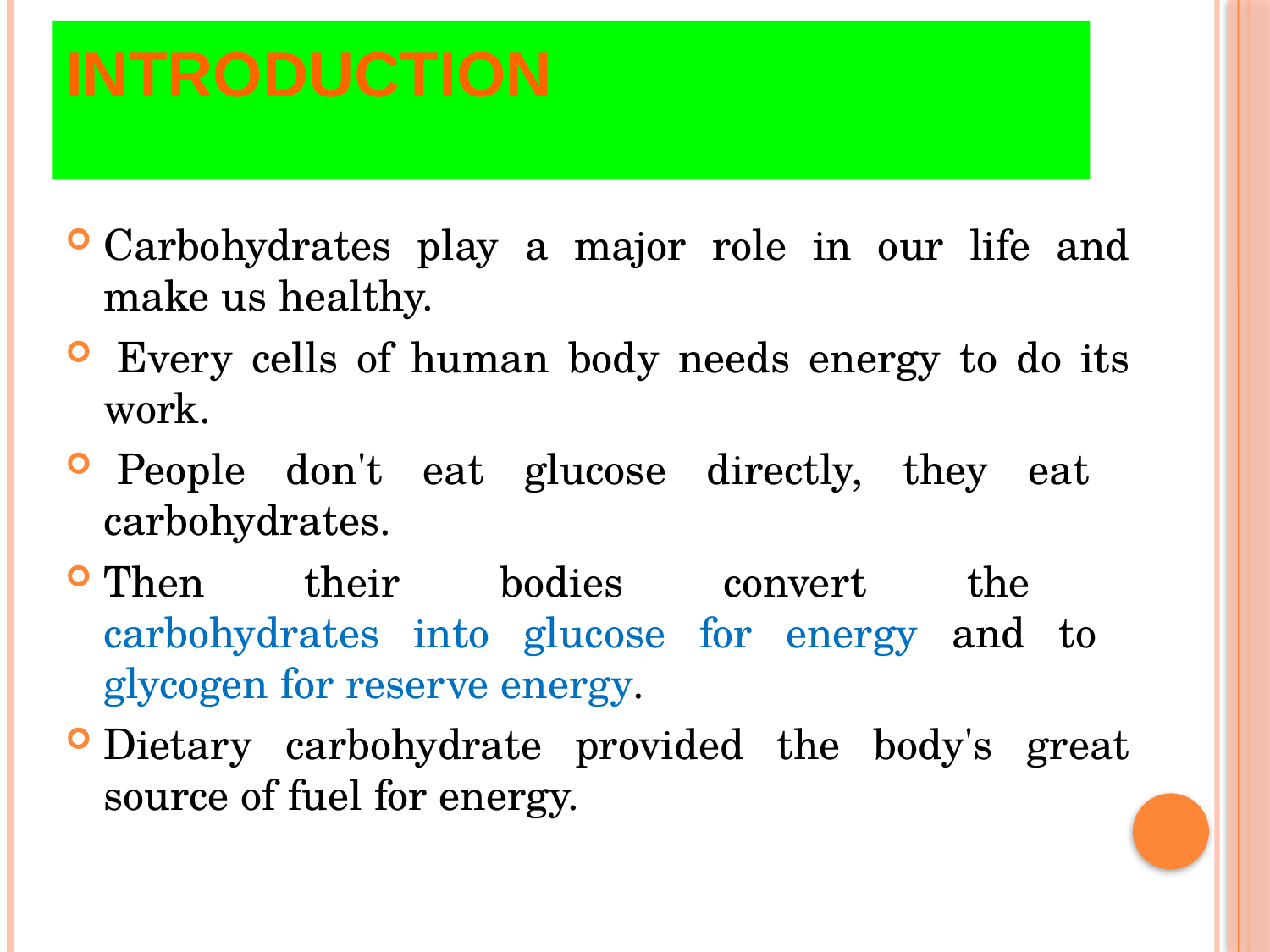

# Introduction
Carbohydrates play a major role in our life and make us healthy.
 Every cells of human body needs energy to do its work.
 People don't eat glucose directly, they eat
carbohydrates.
Then their bodies convert the
carbohydrates into glucose for energy and to
glycogen for reserve energy.
Dietary carbohydrate provided the body's great source of fuel for energy.